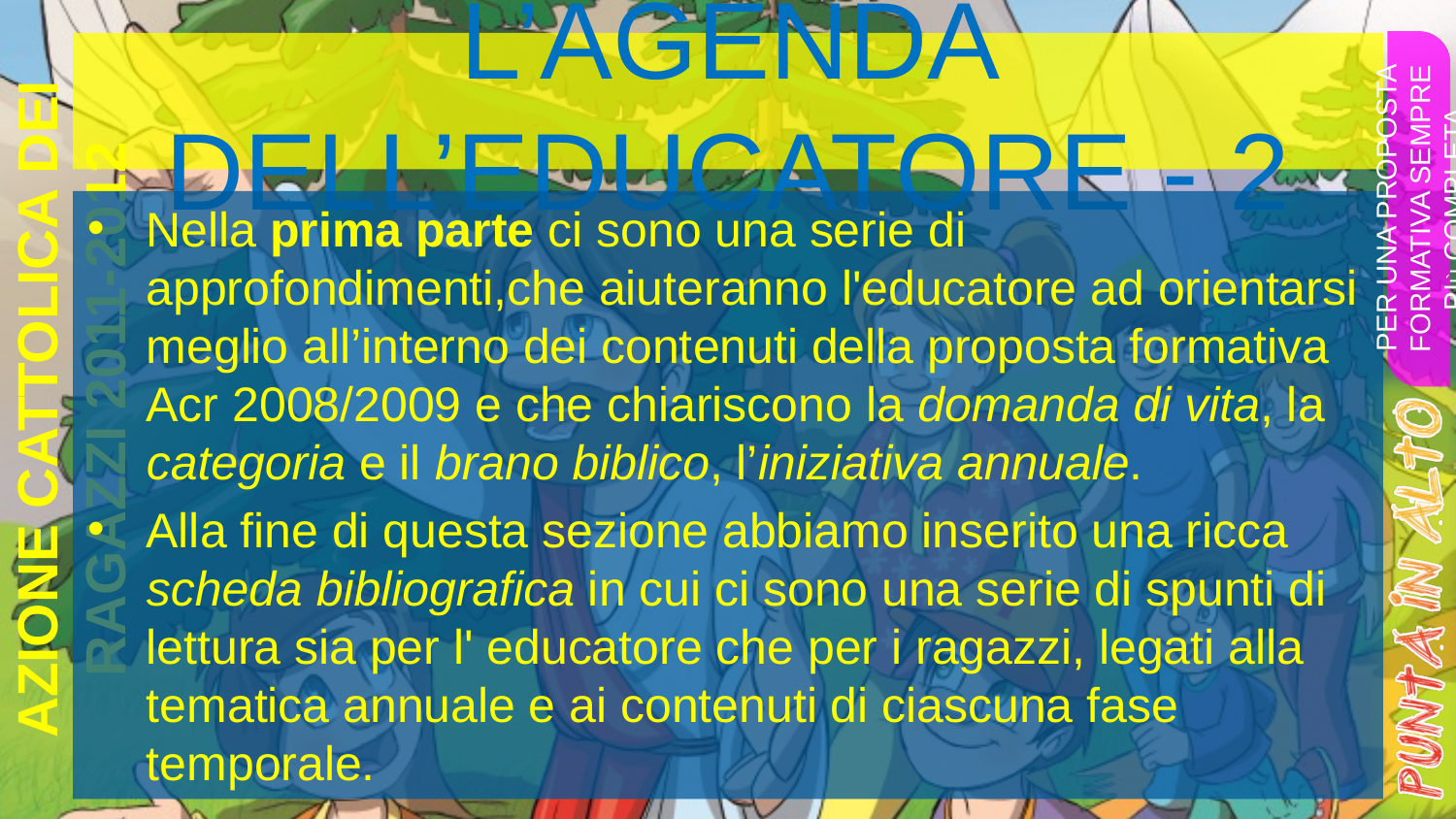

# L’AGENDA DELL’EDUCATORE - 2
PER UNA PROPOSTA FORMATIVA SEMPRE PIÙ COMPLETA
Nella prima parte ci sono una serie di approfondimenti,che aiuteranno l'educatore ad orientarsi meglio all’interno dei contenuti della proposta formativa Acr 2008/2009 e che chiariscono la domanda di vita, la categoria e il brano biblico, l’iniziativa annuale.
Alla fine di questa sezione abbiamo inserito una ricca scheda bibliografica in cui ci sono una serie di spunti di lettura sia per l' educatore che per i ragazzi, legati alla tematica annuale e ai contenuti di ciascuna fase temporale.